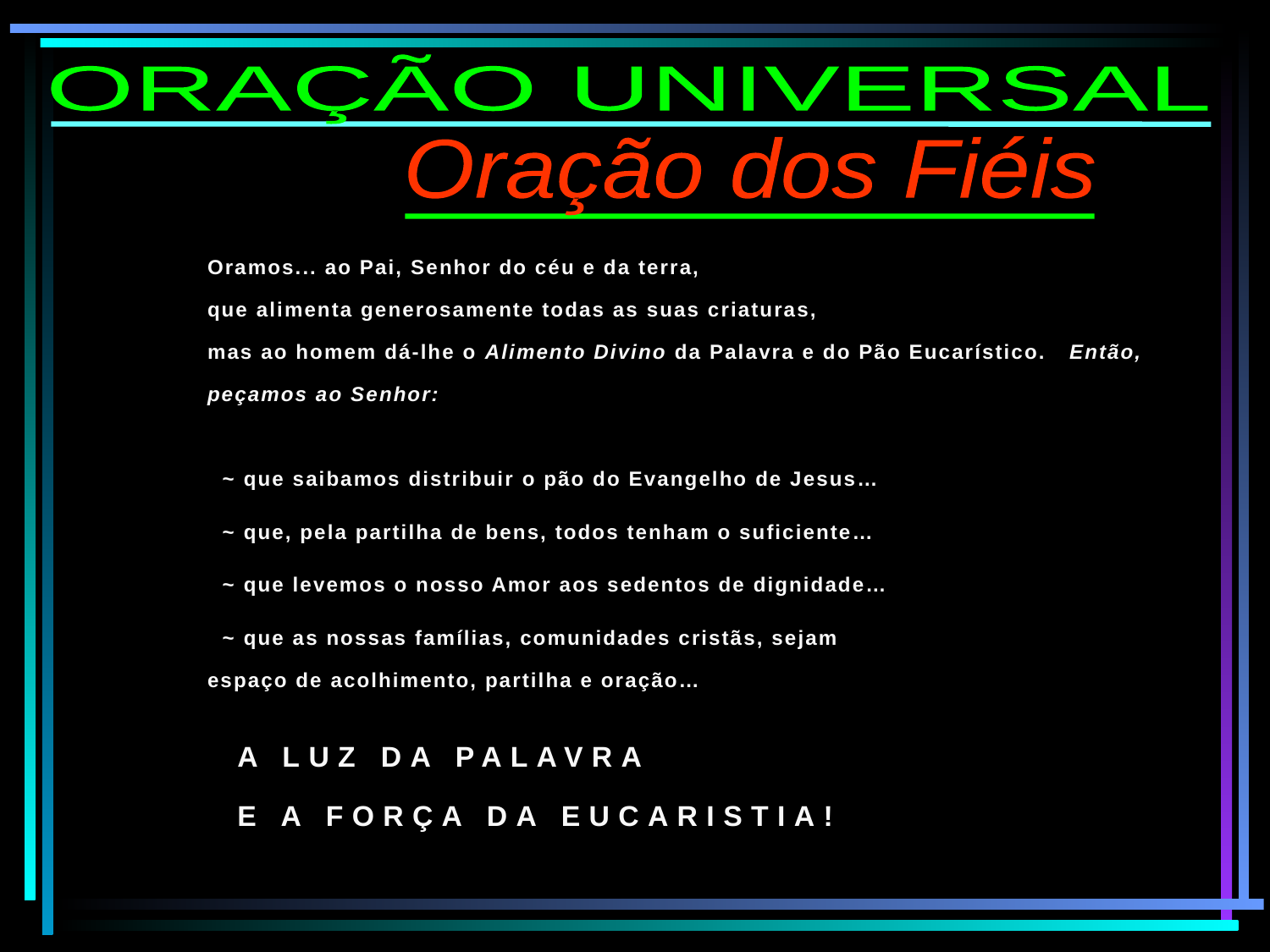

ORAÇÃO UNIVERSAL

Oração dos Fiéis

Oramos... ao Pai, Senhor do céu e da terra,
que alimenta generosamente todas as suas criaturas,
mas ao homem dá-lhe o Alimento Divino da Palavra e do Pão Eucarístico.   Então, peçamos ao Senhor:
  ~ que saibamos distribuir o pão do Evangelho de Jesus…
  ~ que, pela partilha de bens, todos tenham o suficiente…
  ~ que levemos o nosso Amor aos sedentos de dignidade…
  ~ que as nossas famílias, comunidades cristãs, sejam 	 		espaço de acolhimento, partilha e oração…
A luz da palavra
E a força da eucaristia!